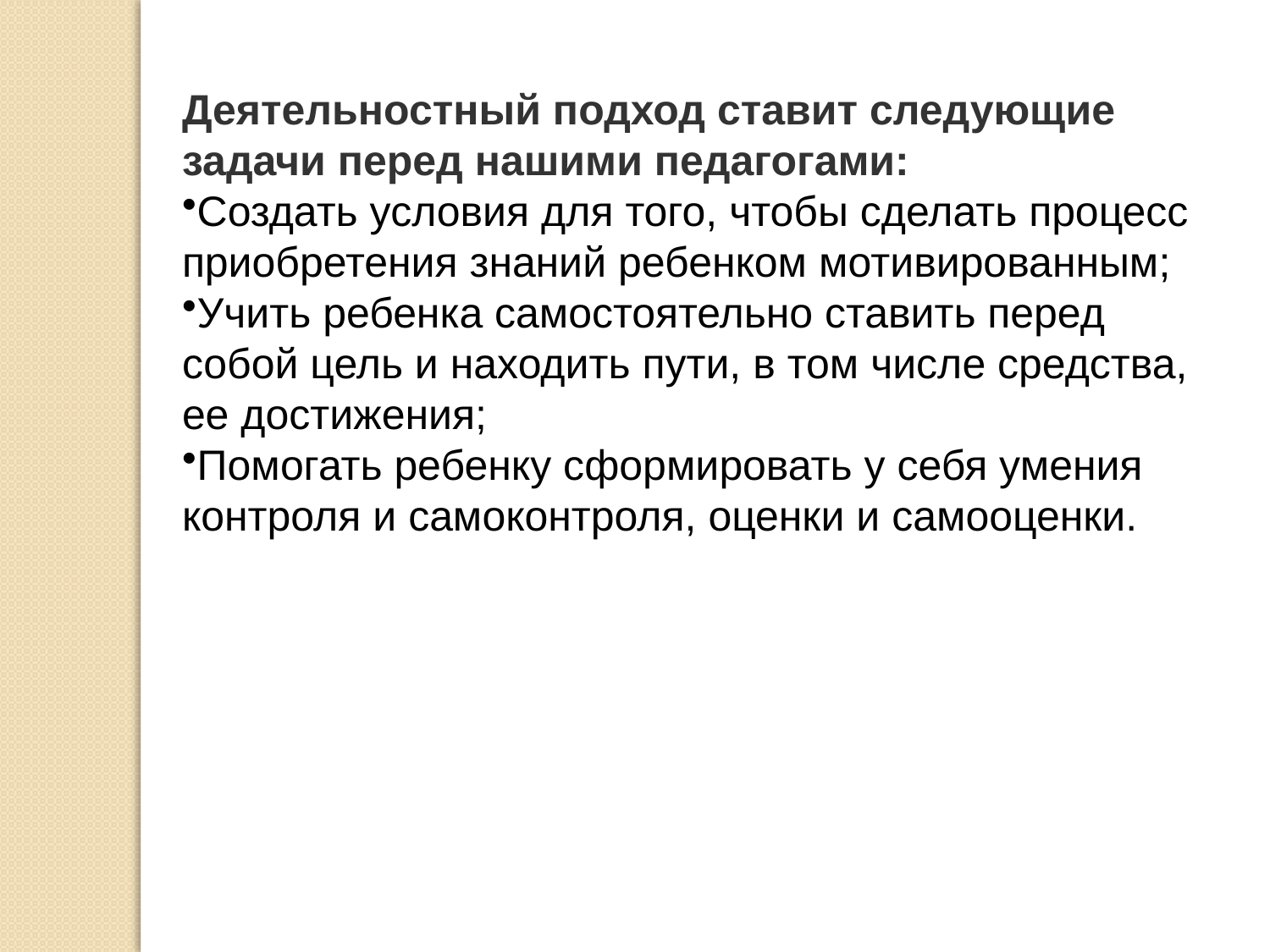

Деятельностный подход ставит следующие задачи перед нашими педагогами:
Создать условия для того, чтобы сделать процесс приобретения знаний ребенком мотивированным;
Учить ребенка самостоятельно ставить перед собой цель и находить пути, в том числе средства, ее достижения;
Помогать ребенку сформировать у себя умения контроля и самоконтроля, оценки и самооценки.